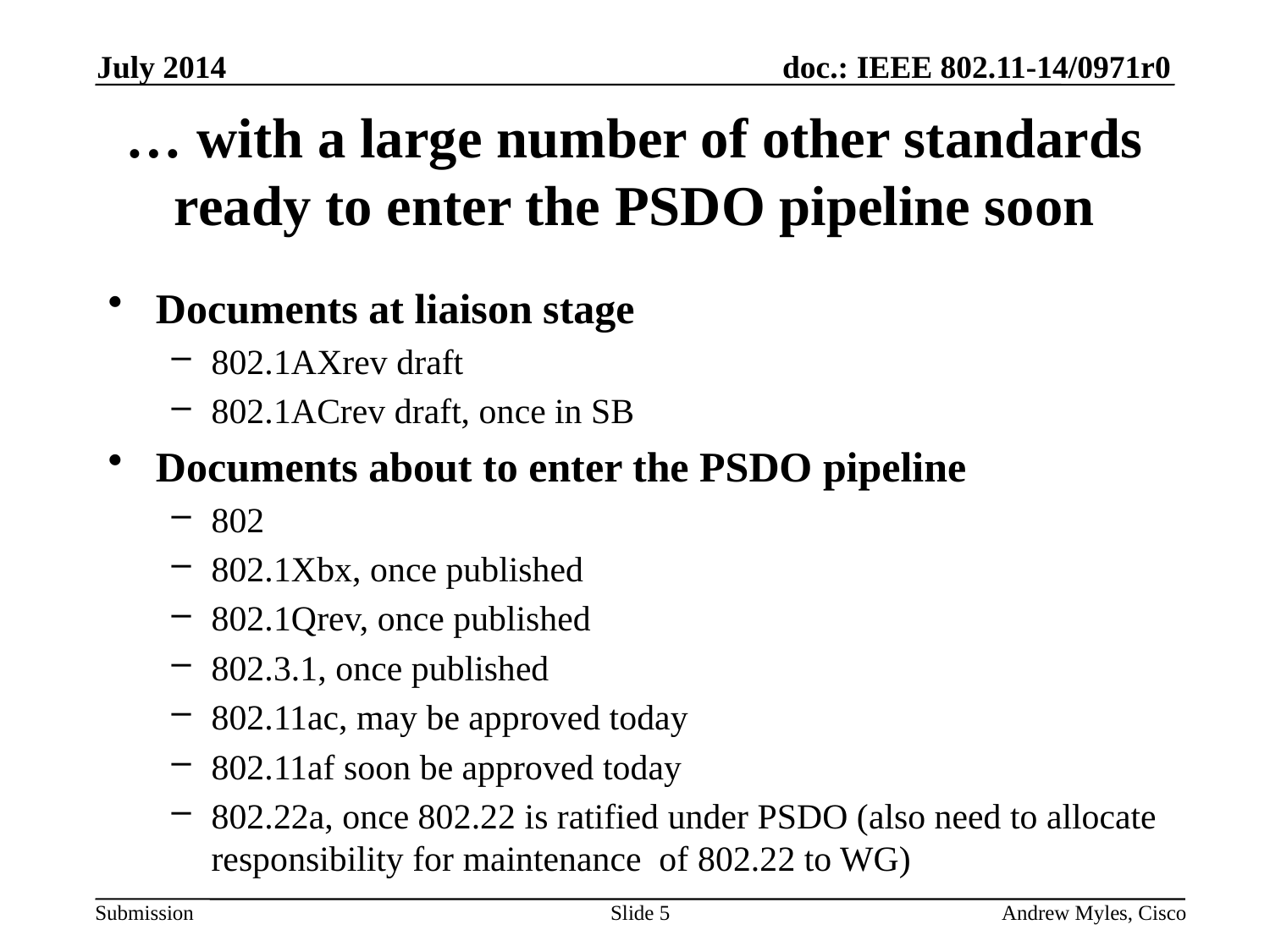

July 2014
# … with a large number of other standards ready to enter the PSDO pipeline soon
Documents at liaison stage
802.1AXrev draft
802.1ACrev draft, once in SB
Documents about to enter the PSDO pipeline
802
802.1Xbx, once published
802.1Qrev, once published
802.3.1, once published
802.11ac, may be approved today
802.11af soon be approved today
802.22a, once 802.22 is ratified under PSDO (also need to allocate responsibility for maintenance  of 802.22 to WG)

Slide 5
Andrew Myles, Cisco